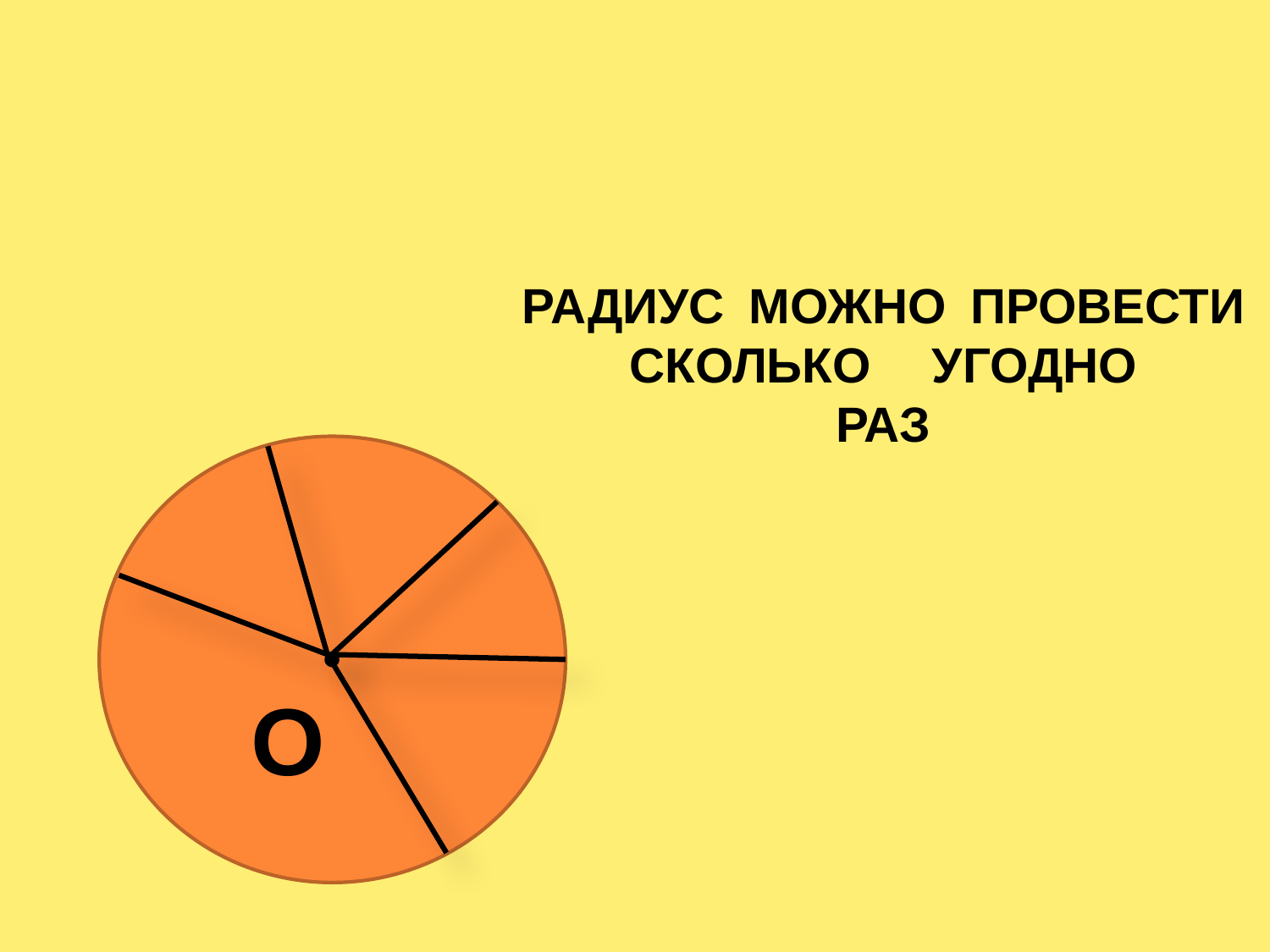

Радиус  можно  провести
Сколько     угодно
раз

.
О